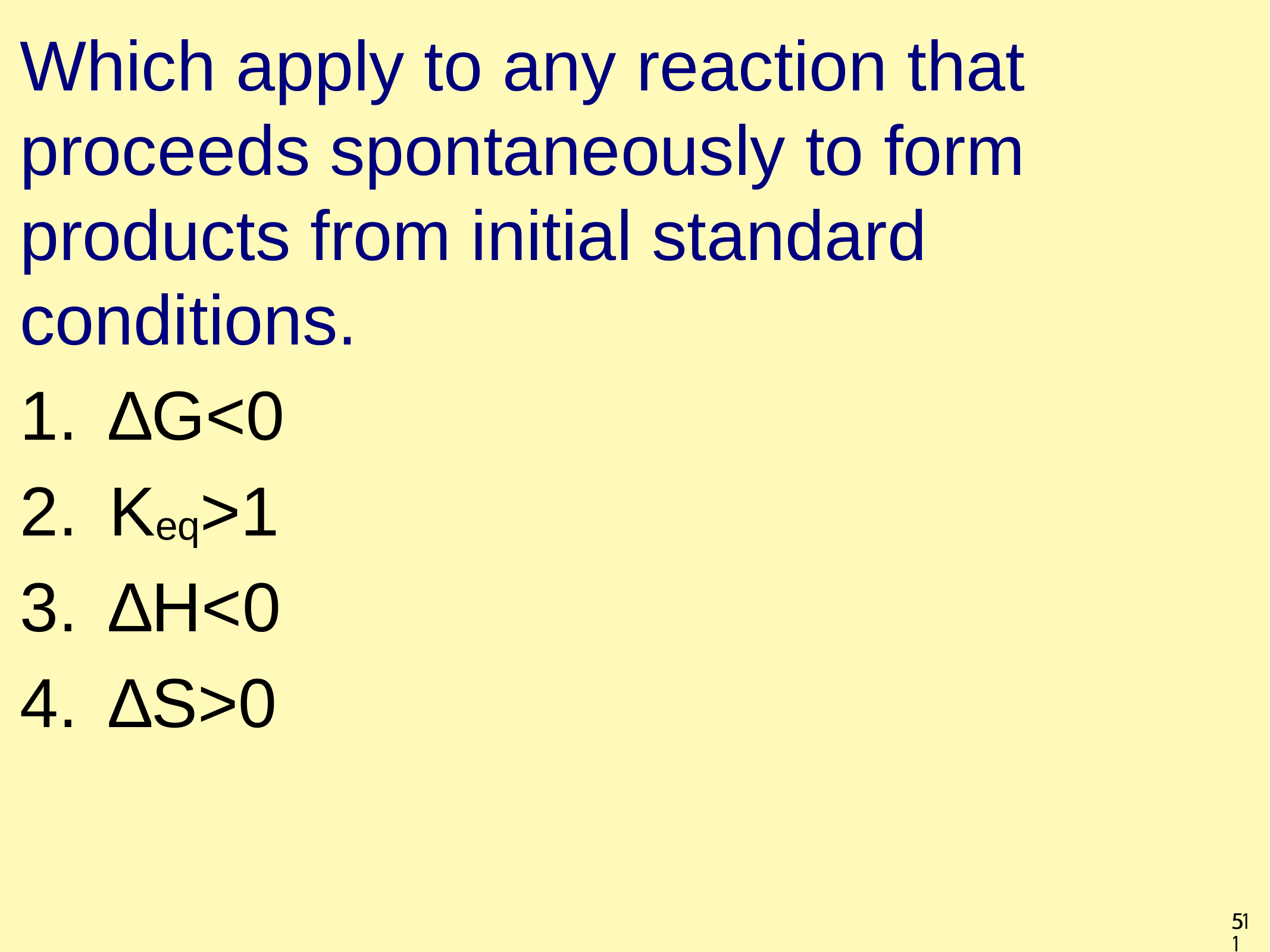

# Which apply to any reaction that proceeds spontaneously to form products from initial standard conditions.
∆G<0
Keq>1
∆H<0
∆S>0
51
51